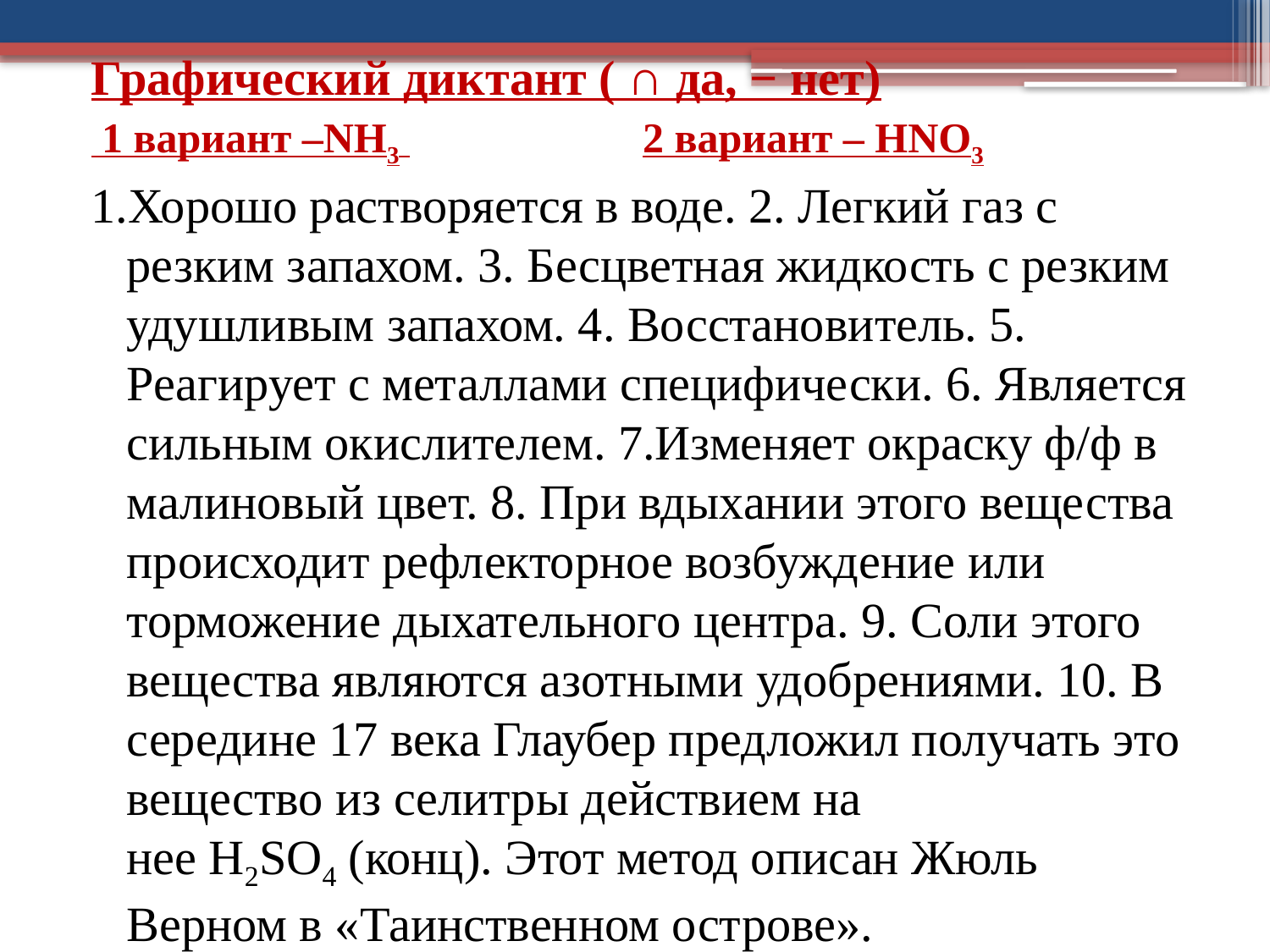

Графический диктант ( ∩ да, − нет)
 1 вариант –NH3                       2 вариант – HNO3
1.Хорошо растворяется в воде. 2. Легкий газ с резким запахом. 3. Бесцветная жидкость с резким удушливым запахом. 4. Восстановитель. 5. Реагирует с металлами специфически. 6. Является сильным окислителем. 7.Изменяет окраску ф/ф в малиновый цвет. 8. При вдыхании этого вещества происходит рефлекторное возбуждение или торможение дыхательного центра. 9. Соли этого вещества являются азотными удобрениями. 10. В середине 17 века Глаубер предложил получать это вещество из селитры действием на нее H2SO4 (конц). Этот метод описан Жюль Верном в «Таинственном острове».